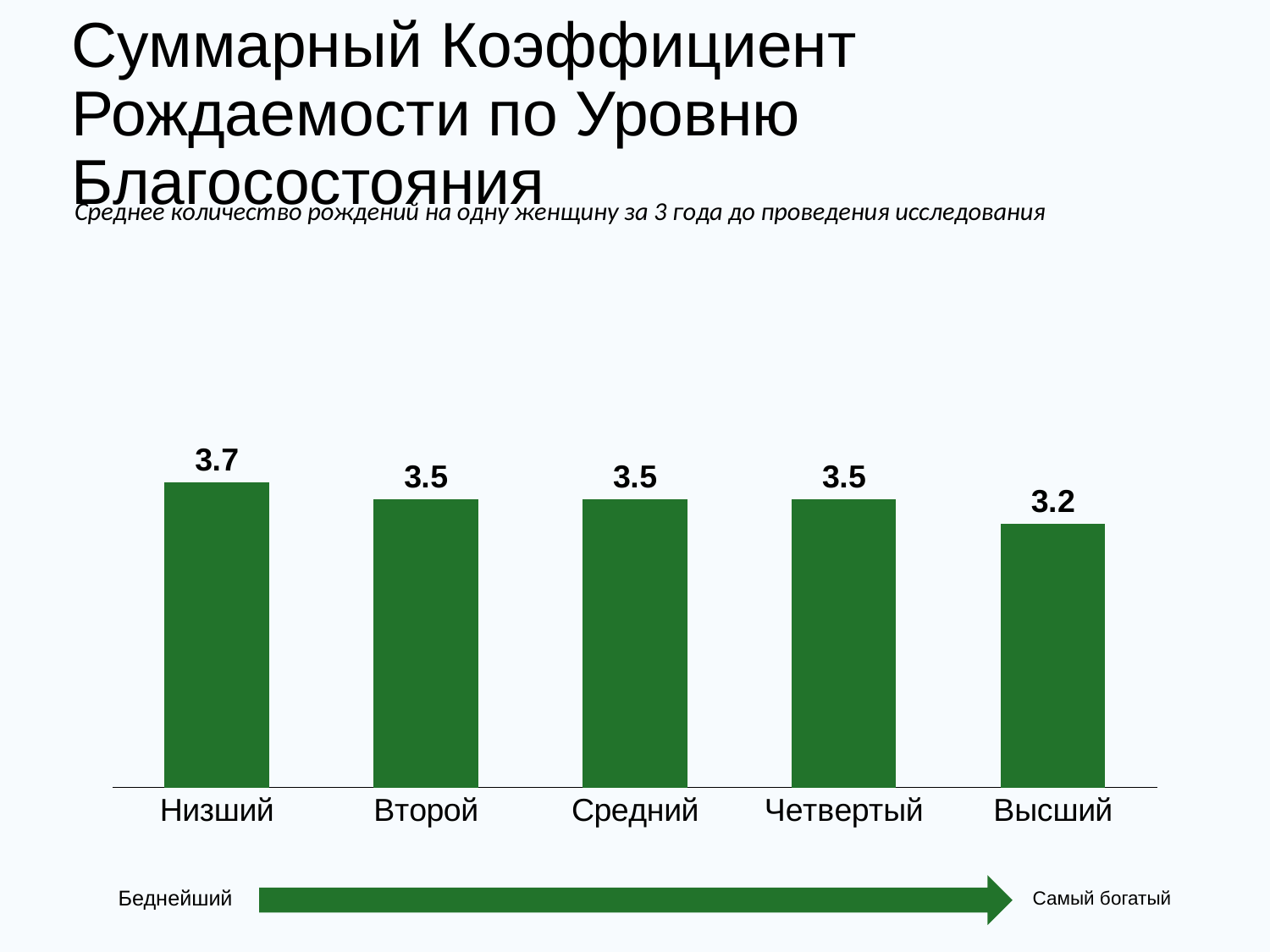

# Суммарный Коэффициент Рождаемости по Уровню Благосостояния
Среднее количество рождений на одну женщину за 3 года до проведения исследования

### Chart

| Category | Низший |
|---|---|
| Низший | 3.7 |
| Второй | 3.5 |
| Средний | 3.5 |
| Четвертый | 3.5 |
| Высший | 3.2 |
Самый богатый
Беднейший